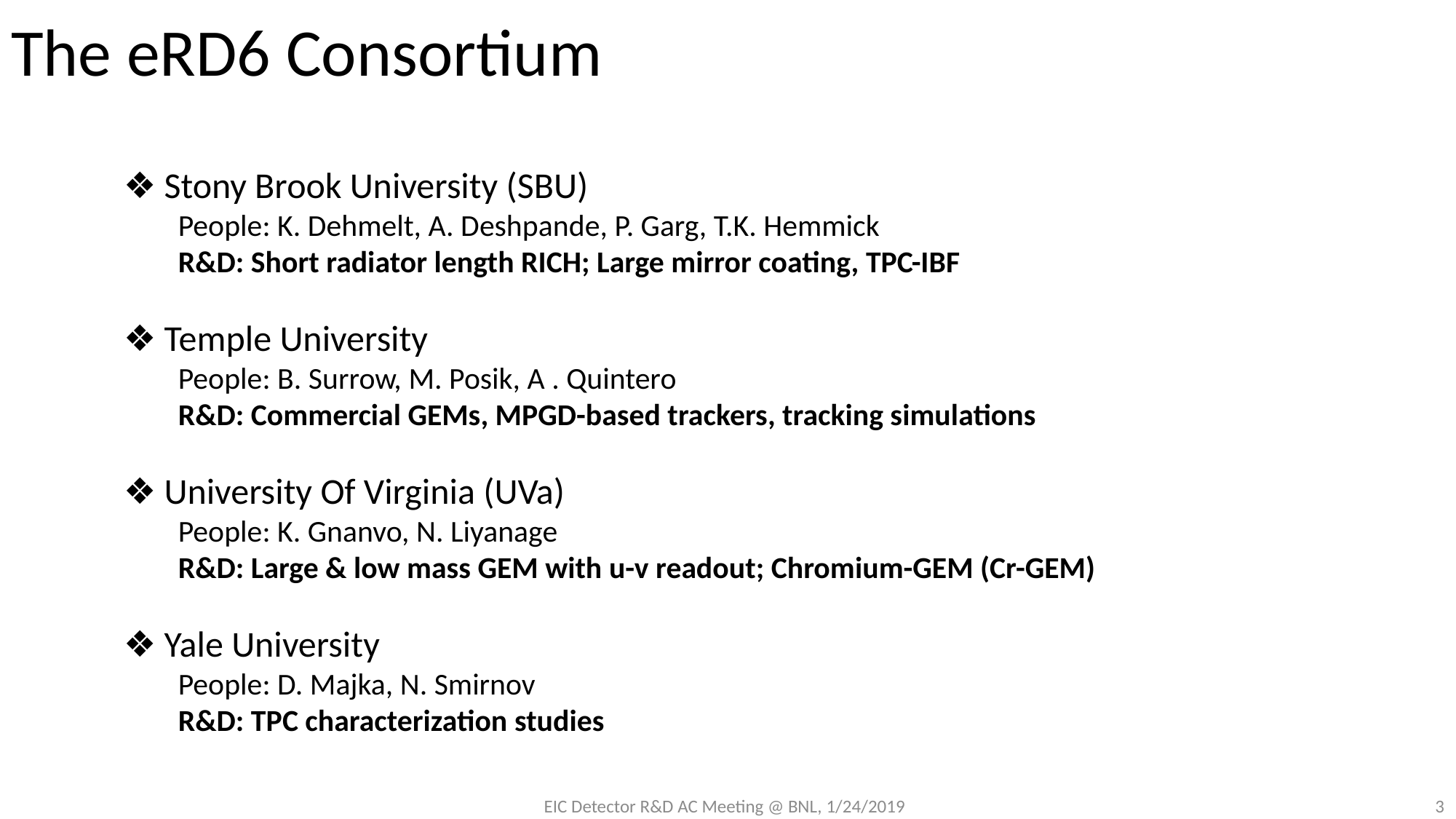

# The eRD6 Consortium
❖ Stony Brook University (SBU)
People: K. Dehmelt, A. Deshpande, P. Garg, T.K. Hemmick
R&D: Short radiator length RICH; Large mirror coating, TPC-IBF

❖ Temple University
People: B. Surrow, M. Posik, A . Quintero
R&D: Commercial GEMs, MPGD-based trackers, tracking simulations

❖ University Of Virginia (UVa)
People: K. Gnanvo, N. Liyanage
R&D: Large & low mass GEM with u-v readout; Chromium-GEM (Cr-GEM)

❖ Yale University
People: D. Majka, N. Smirnov
R&D: TPC characterization studies
3
EIC Detector R&D AC Meeting @ BNL, 1/24/2019